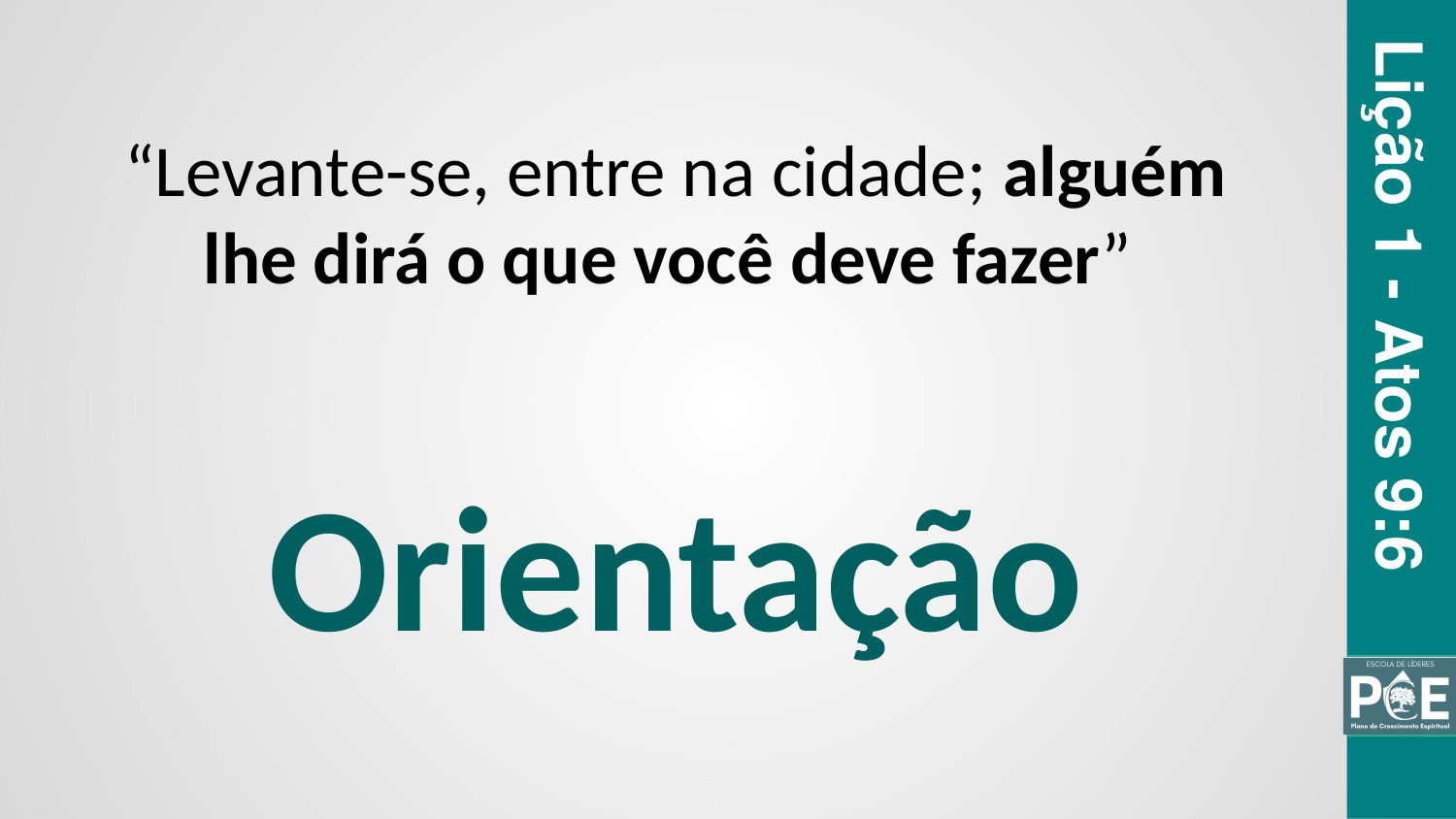

“Levante-se, entre na cidade; alguém lhe dirá o que você deve fazer”
Lição 1 - Atos 9:6
Orientação